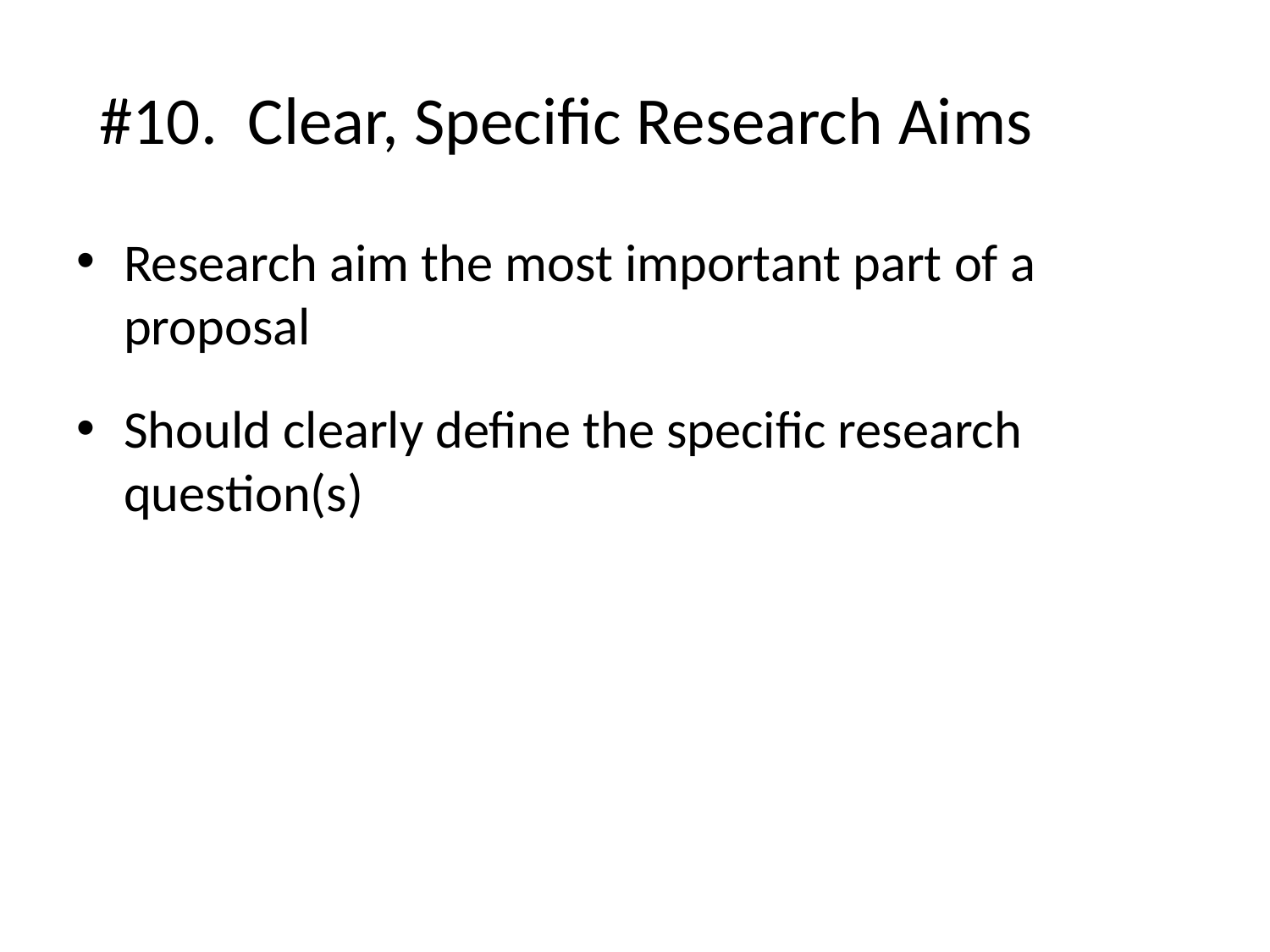

# #10.  Clear, Specific Research Aims
Research aim the most important part of a proposal

Should clearly define the specific research question(s)